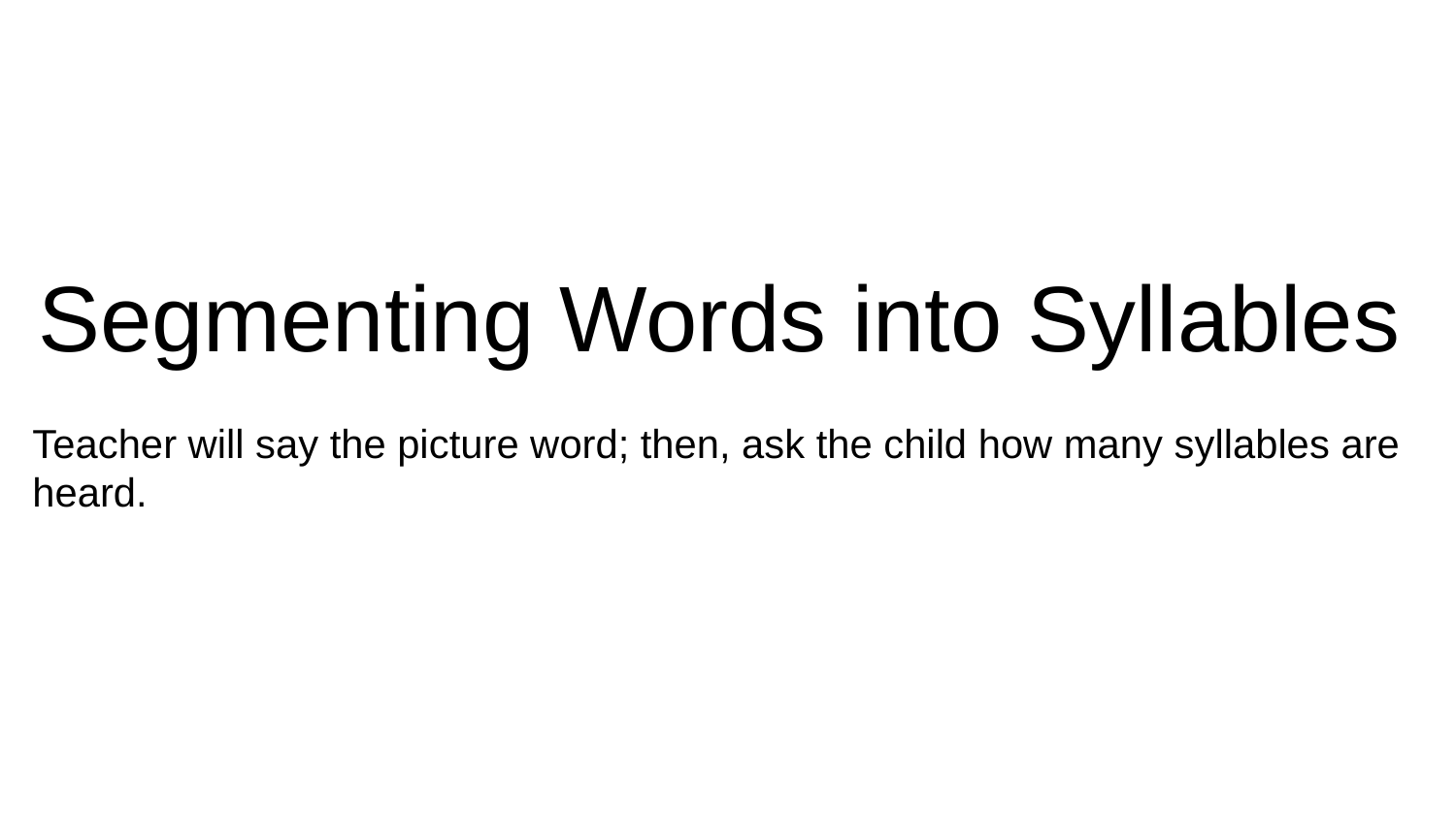

Segmenting Words into Syllables

Teacher will say the picture word; then, ask the child how many syllables are heard.